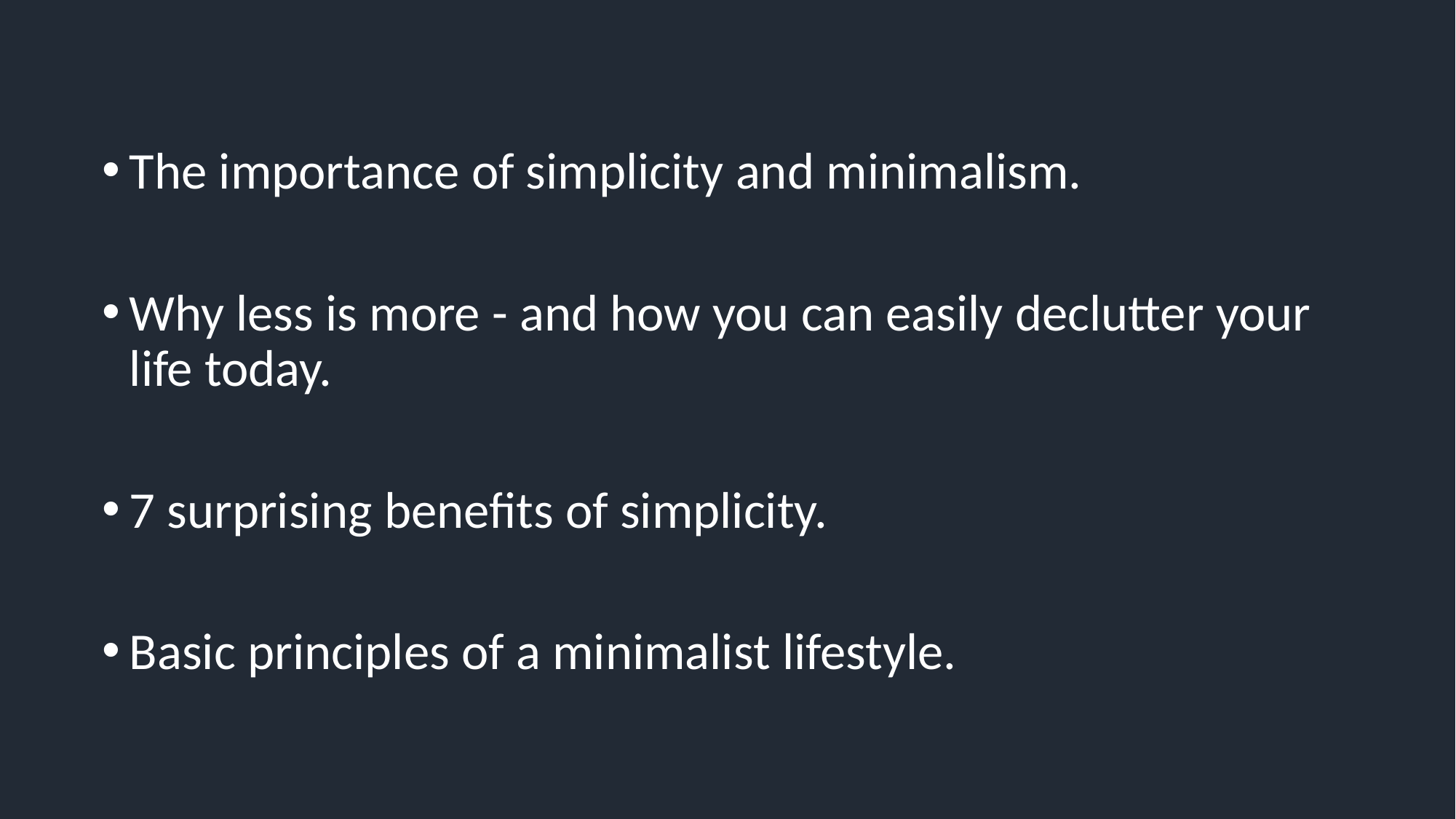

The importance of simplicity and minimalism.

Why less is more - and how you can easily declutter your life today.

7 surprising benefits of simplicity.

Basic principles of a minimalist lifestyle.